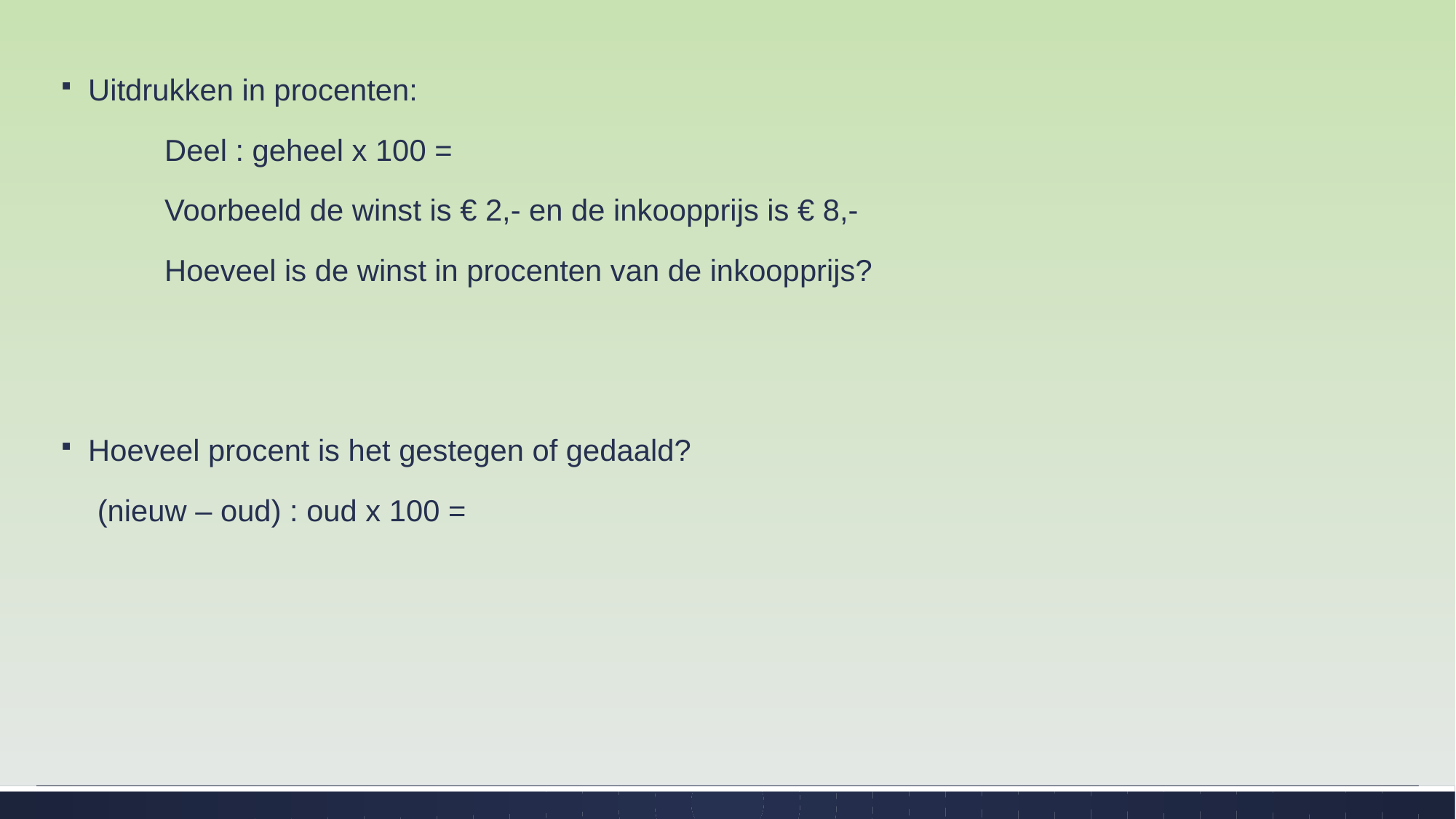

Uitdrukken in procenten:
	Deel : geheel x 100 =
	Voorbeeld de winst is € 2,- en de inkoopprijs is € 8,-
	Hoeveel is de winst in procenten van de inkoopprijs?

Hoeveel procent is het gestegen of gedaald?
     (nieuw – oud) : oud x 100 =